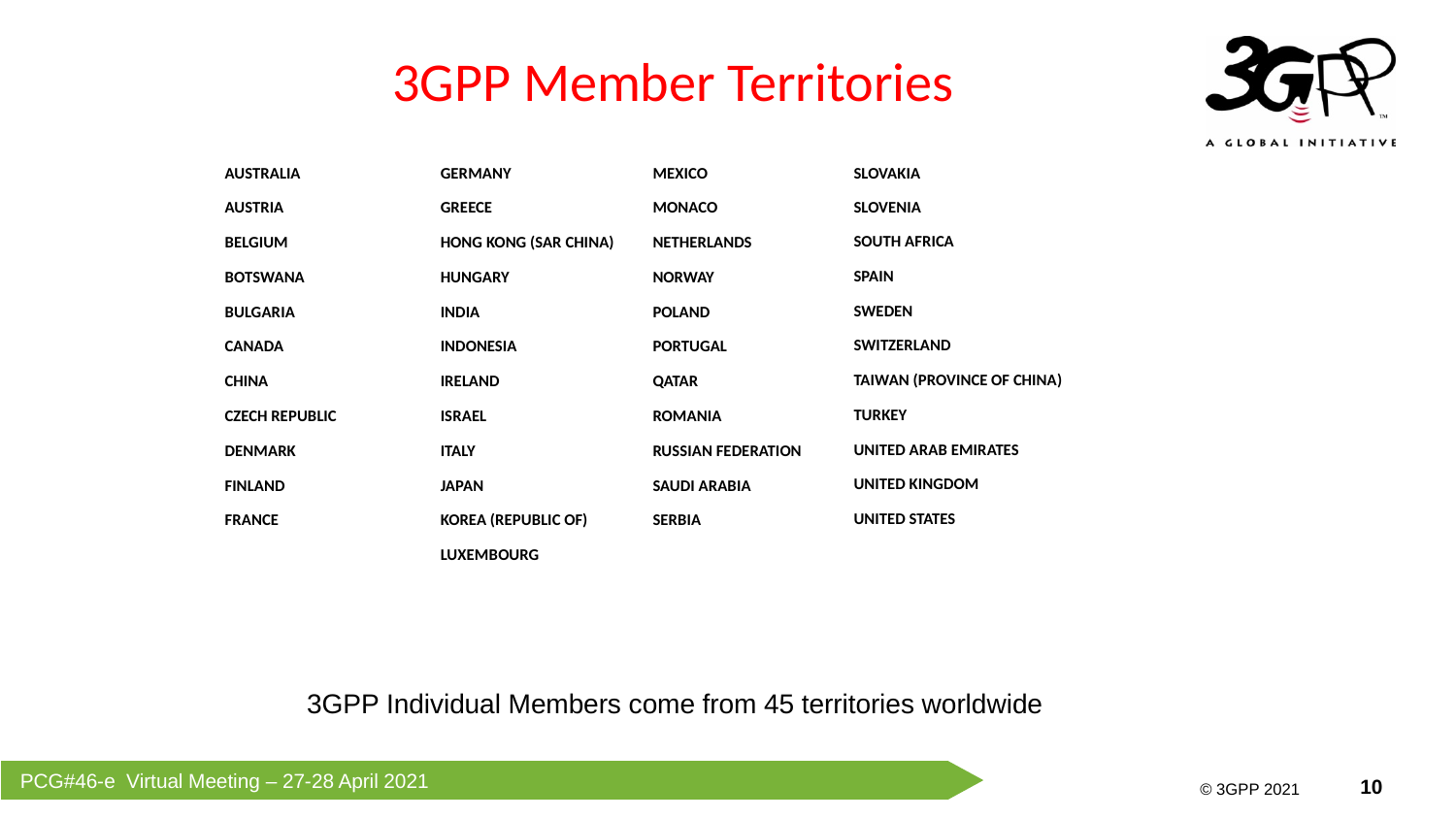

# 3GPP Member Territories
| AUSTRALIA  AUSTRIA  BELGIUM  BOTSWANA  BULGARIA CANADA  CHINA CZECH REPUBLIC  DENMARK  FINLAND  FRANCE | GERMANY  GREECE HONG KONG (SAR CHINA) HUNGARY INDIA  INDONESIA IRELAND  ISRAEL  ITALY  JAPAN  KOREA (REPUBLIC OF)  LUXEMBOURG | MEXICO MONACO NETHERLANDS  NORWAY  POLAND  PORTUGAL  QATAR  ROMANIA  RUSSIAN FEDERATION  SAUDI ARABIA SERBIA | SLOVAKIA  SLOVENIA  SOUTH AFRICA  SPAIN  SWEDEN  SWITZERLAND TAIWAN (PROVINCE OF CHINA) TURKEY  UNITED ARAB EMIRATES  UNITED KINGDOM UNITED STATES |  |
| --- | --- | --- | --- | --- |

3GPP Individual Members come from 45 territories worldwide